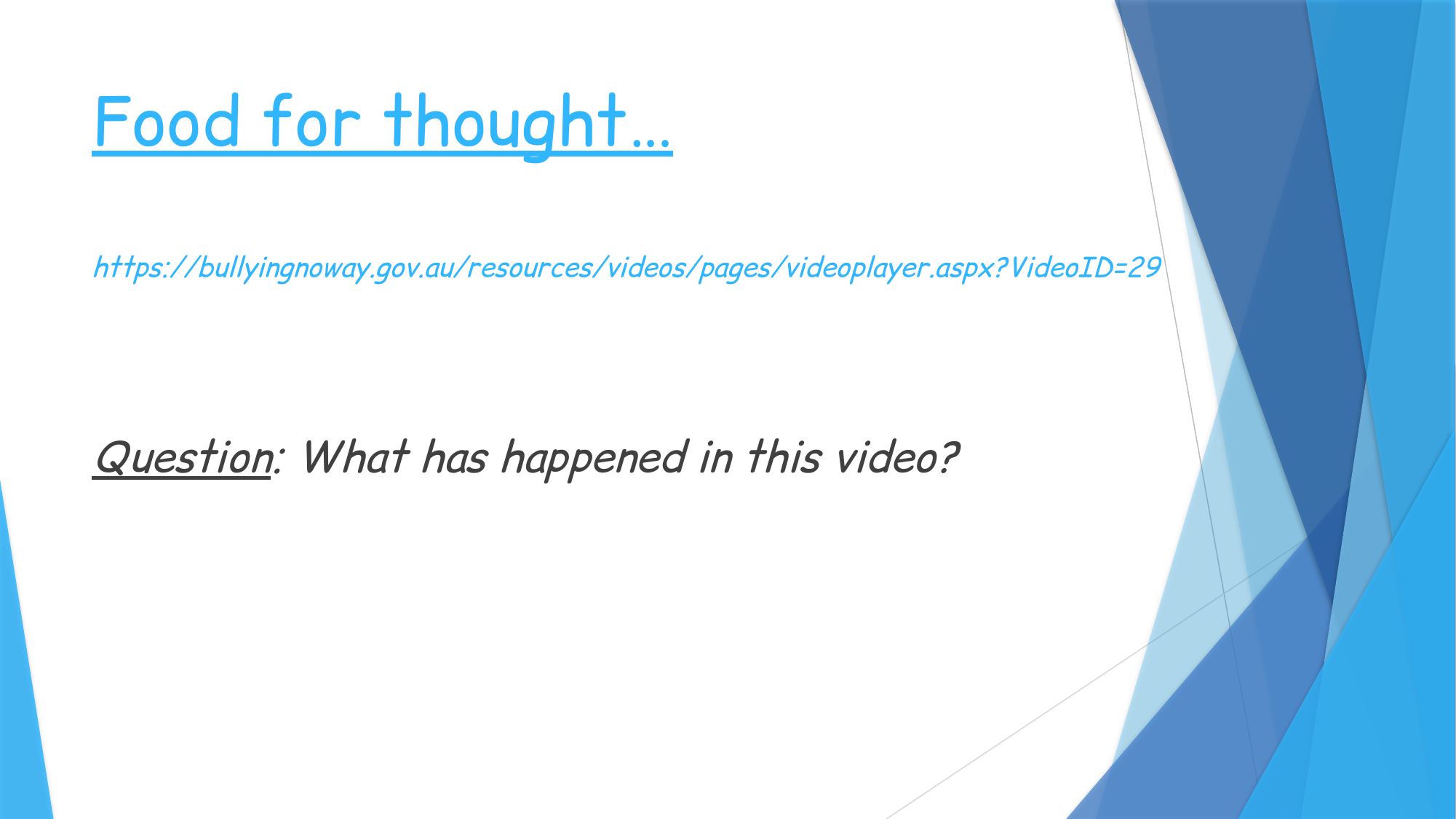

# Food for thought…
https://bullyingnoway.gov.au/resources/videos/pages/videoplayer.aspx?VideoID=29

Question: What has happened in this video?